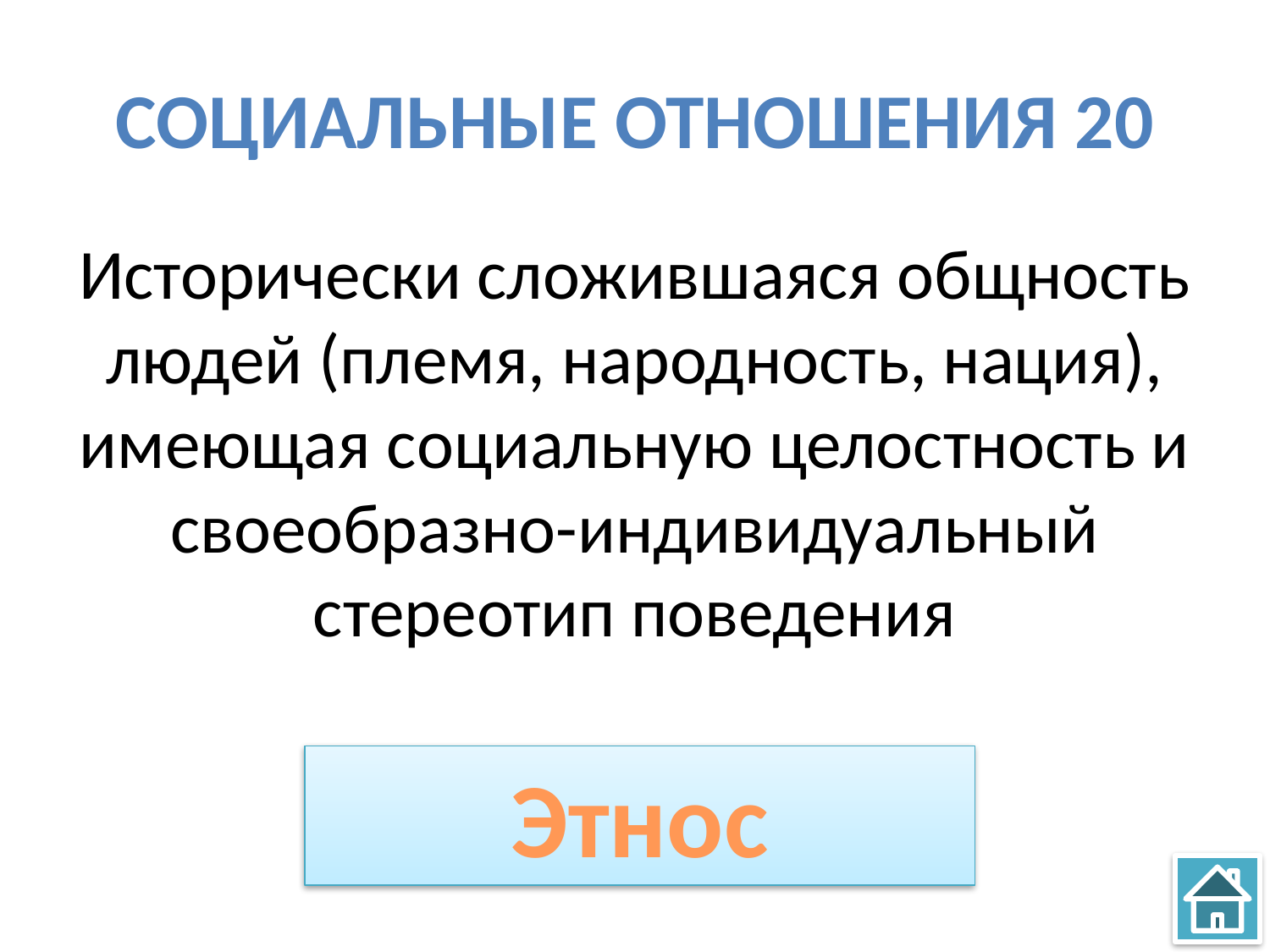

# Социальные отношения 20
Исторически сложившаяся общность людей (племя, народность, нация), имеющая социальную целостность и своеобразно-индивидуальный стереотип поведения
Этнос